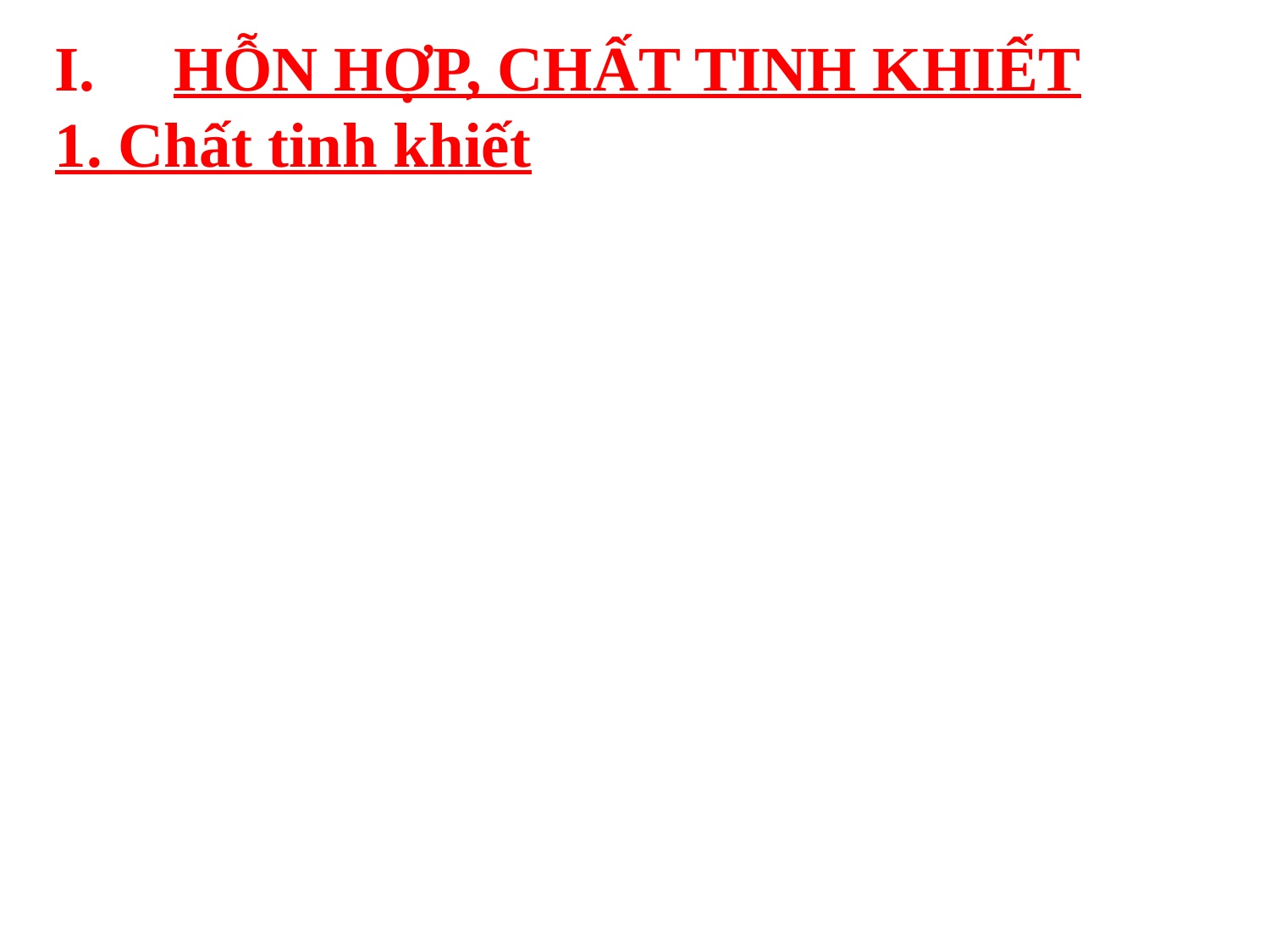

HỖN HỢP, CHẤT TINH KHIẾT
1. Chất tinh khiết